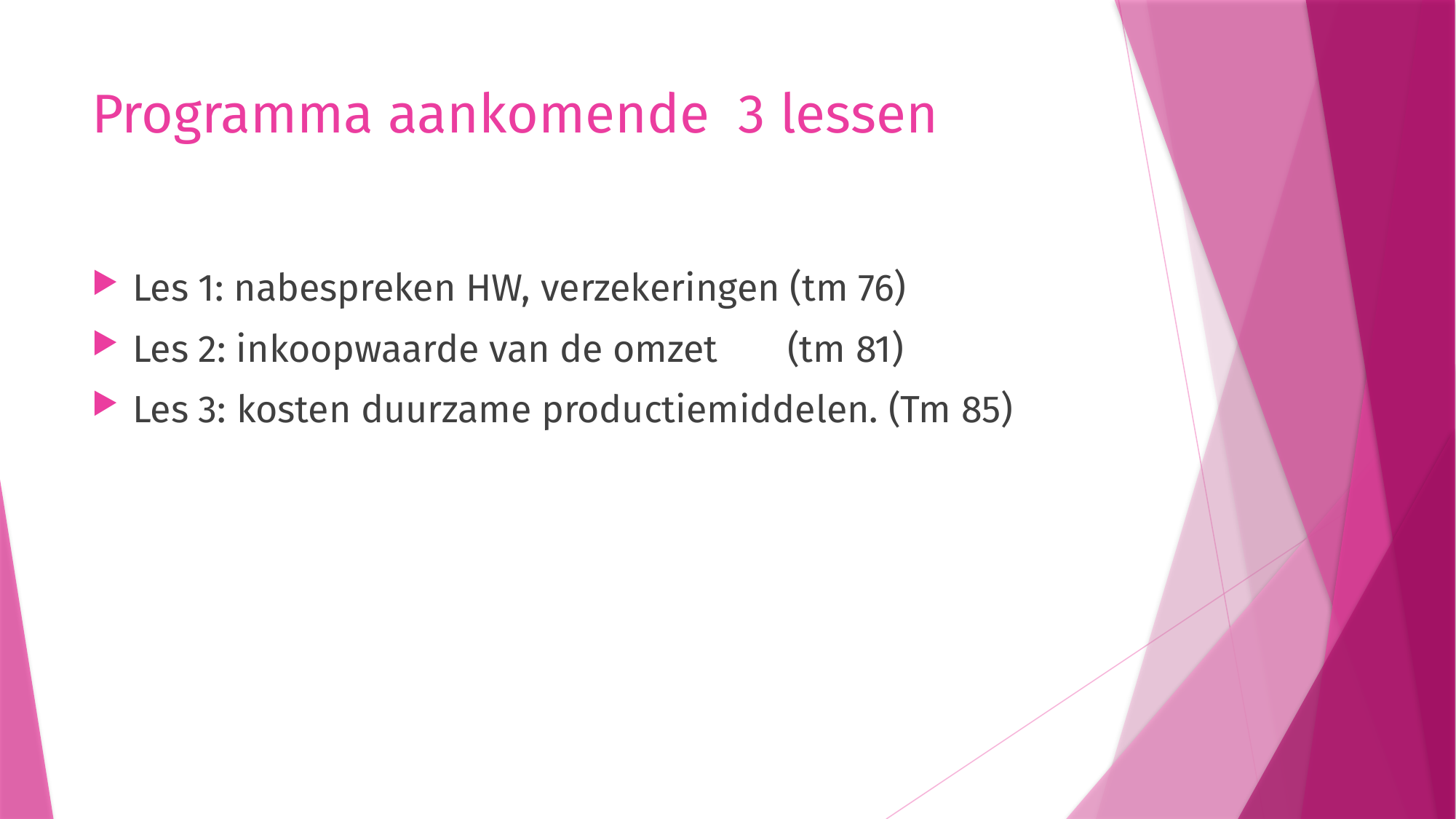

# Programma aankomende  3 lessen
Les 1: nabespreken HW, verzekeringen (tm 76)
Les 2: inkoopwaarde van de omzet	(tm 81)
Les 3: kosten duurzame productiemiddelen. (Tm 85)